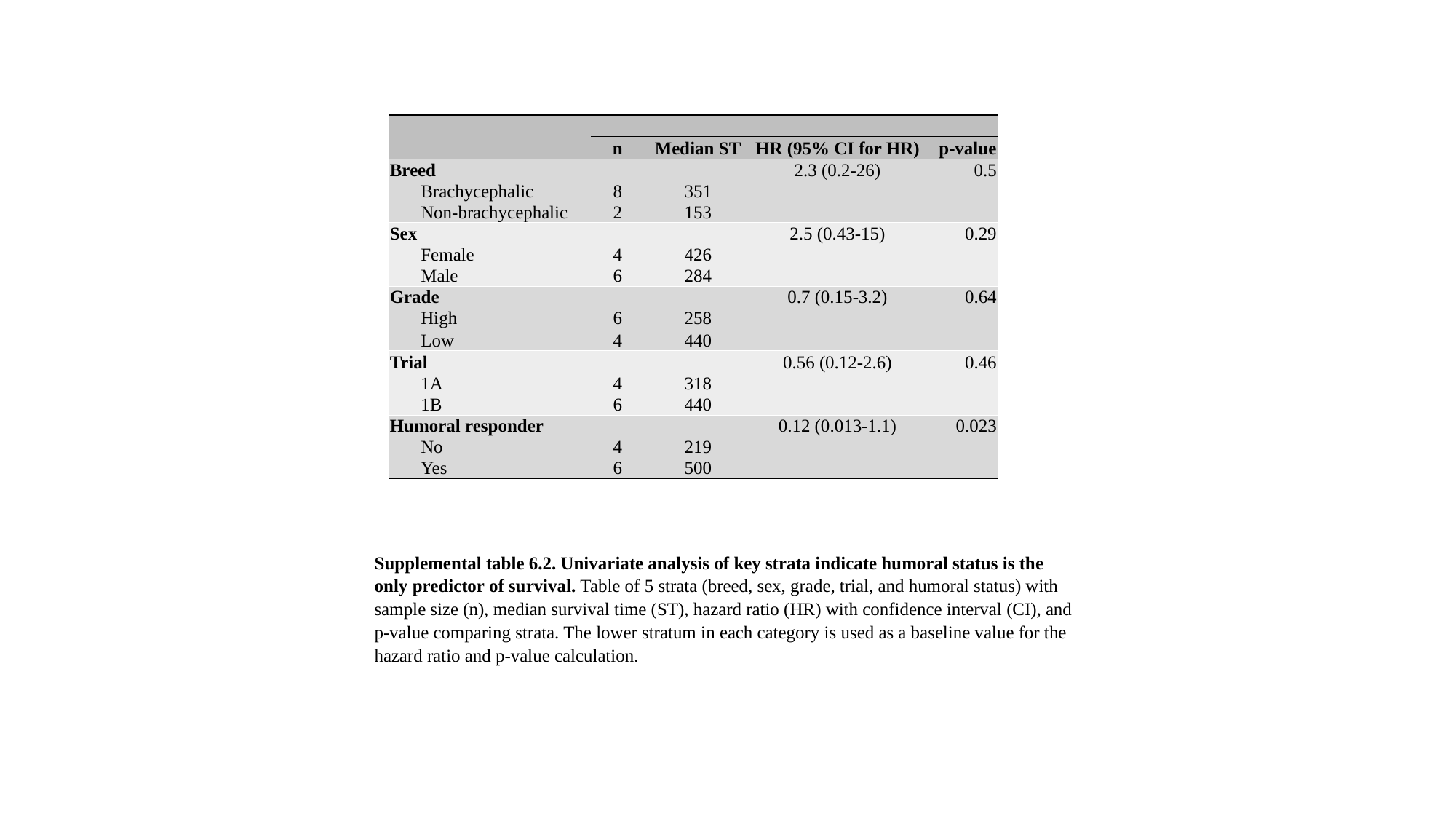

|  |  |  |  |  |  |  |
| --- | --- | --- | --- | --- | --- | --- |
|  |  |  | n | Median ST | HR (95% CI for HR) | p-value |
| Breed |  |  |  |  | 2.3 (0.2-26) | 0.5 |
|  | Brachycephalic |  | 8 | 351 |  |  |
|  | Non-brachycephalic |  | 2 | 153 |  |  |
| Sex |  |  |  |  | 2.5 (0.43-15) | 0.29 |
|  | Female |  | 4 | 426 |  |  |
|  | Male |  | 6 | 284 |  |  |
| Grade |  |  |  |  | 0.7 (0.15-3.2) | 0.64 |
|  | High |  | 6 | 258 |  |  |
|  | Low |  | 4 | 440 |  |  |
| Trial |  |  |  |  | 0.56 (0.12-2.6) | 0.46 |
|  | 1A |  | 4 | 318 |  |  |
|  | 1B |  | 6 | 440 |  |  |
| Humoral responder |  |  |  |  | 0.12 (0.013-1.1) | 0.023 |
|  | No |  | 4 | 219 |  |  |
|  | Yes |  | 6 | 500 |  |  |
Supplemental table 6.2. Univariate analysis of key strata indicate humoral status is the only predictor of survival. Table of 5 strata (breed, sex, grade, trial, and humoral status) with sample size (n), median survival time (ST), hazard ratio (HR) with confidence interval (CI), and p-value comparing strata. The lower stratum in each category is used as a baseline value for the hazard ratio and p-value calculation.